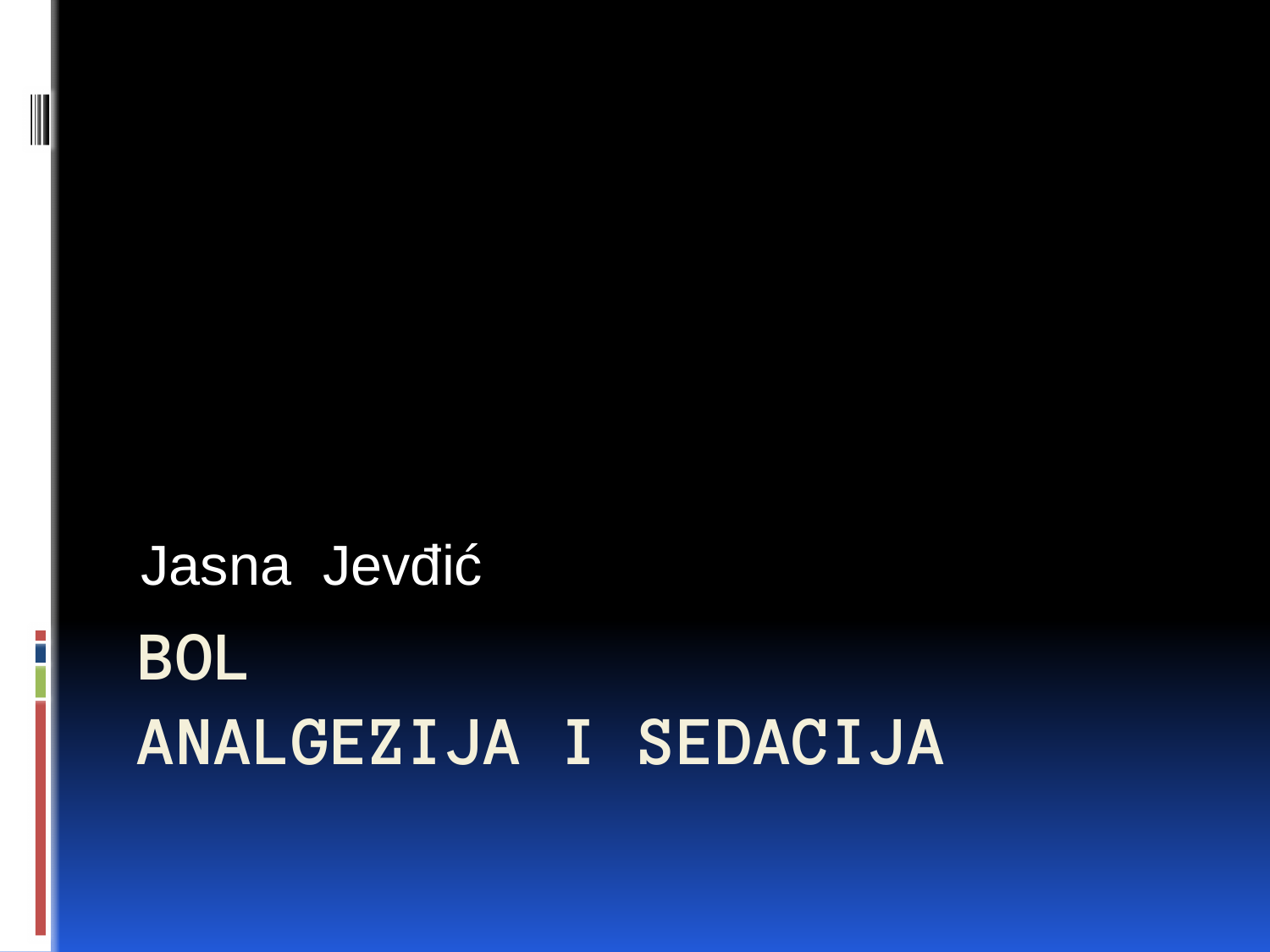

Jasna  Jevđić
# BOL Analgezija i sedacija